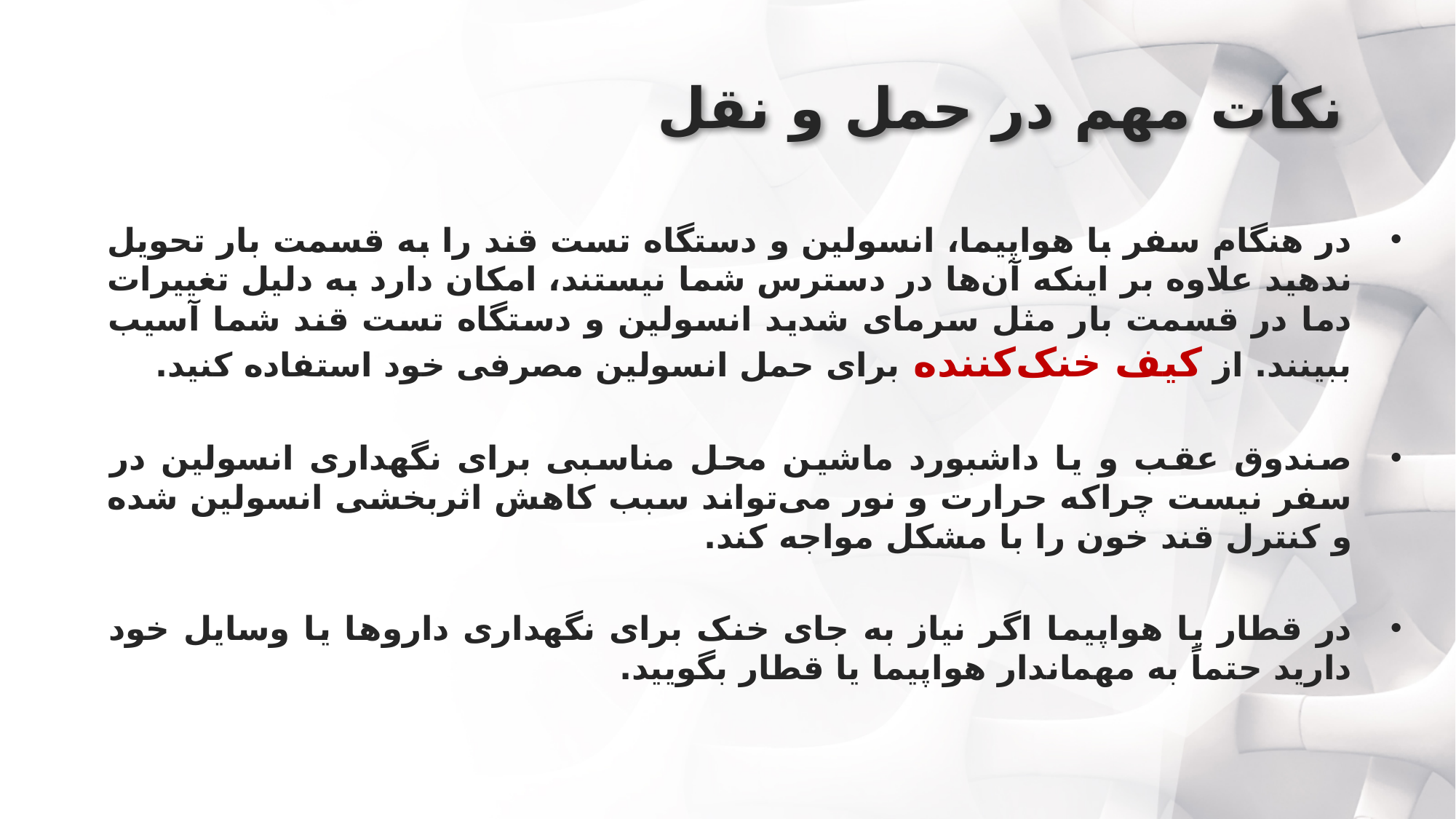

# نکات مهم در حمل و نقل

در هنگام سفر با هواپیما، انسولین و دستگاه تست قند را به قسمت بار تحویل ندهید علاوه بر اینکه آن‌ها در دسترس شما نیستند، امکان دارد به دلیل تغییرات دما در قسمت بار مثل سرمای شدید انسولین و دستگاه تست قند شما آسیب ببینند. از کیف خنک‌کننده برای حمل انسولین مصرفی خود استفاده کنید.

صندوق‌ عقب و یا داشبورد ماشین محل مناسبی برای نگهداری انسولین در سفر نیست چراکه حرارت و نور می‌تواند سبب کاهش اثربخشی انسولین شده و کنترل قند خون را با مشکل مواجه کند.

در قطار یا هواپیما اگر نیاز به‌ جای خنک برای نگهداری داروها یا وسایل خود دارید حتماً به مهماندار هواپیما یا قطار بگویید.